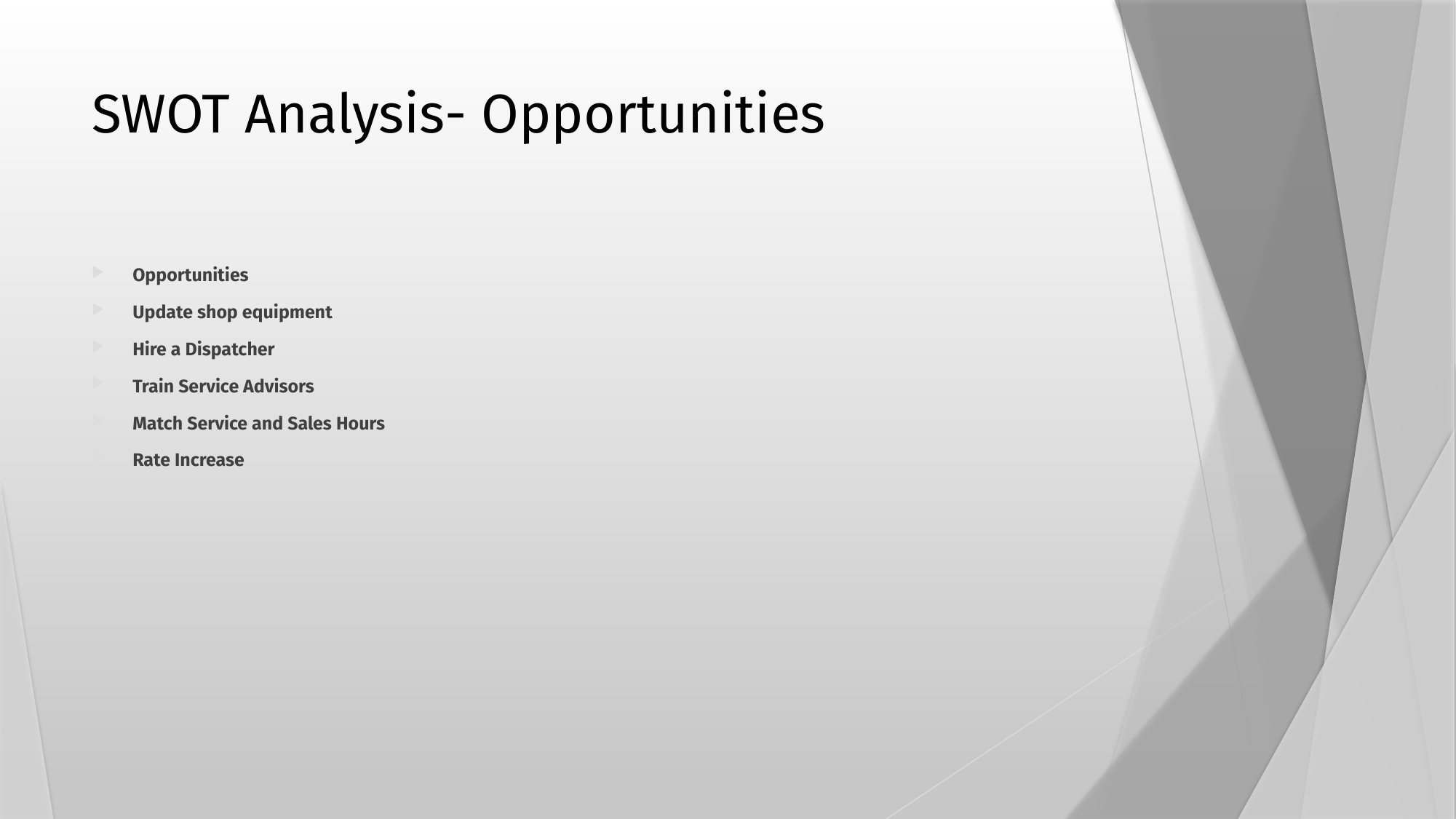

# SWOT Analysis- Opportunities
Opportunities
Update shop equipment
Hire a Dispatcher
Train Service Advisors
Match Service and Sales Hours
Rate Increase